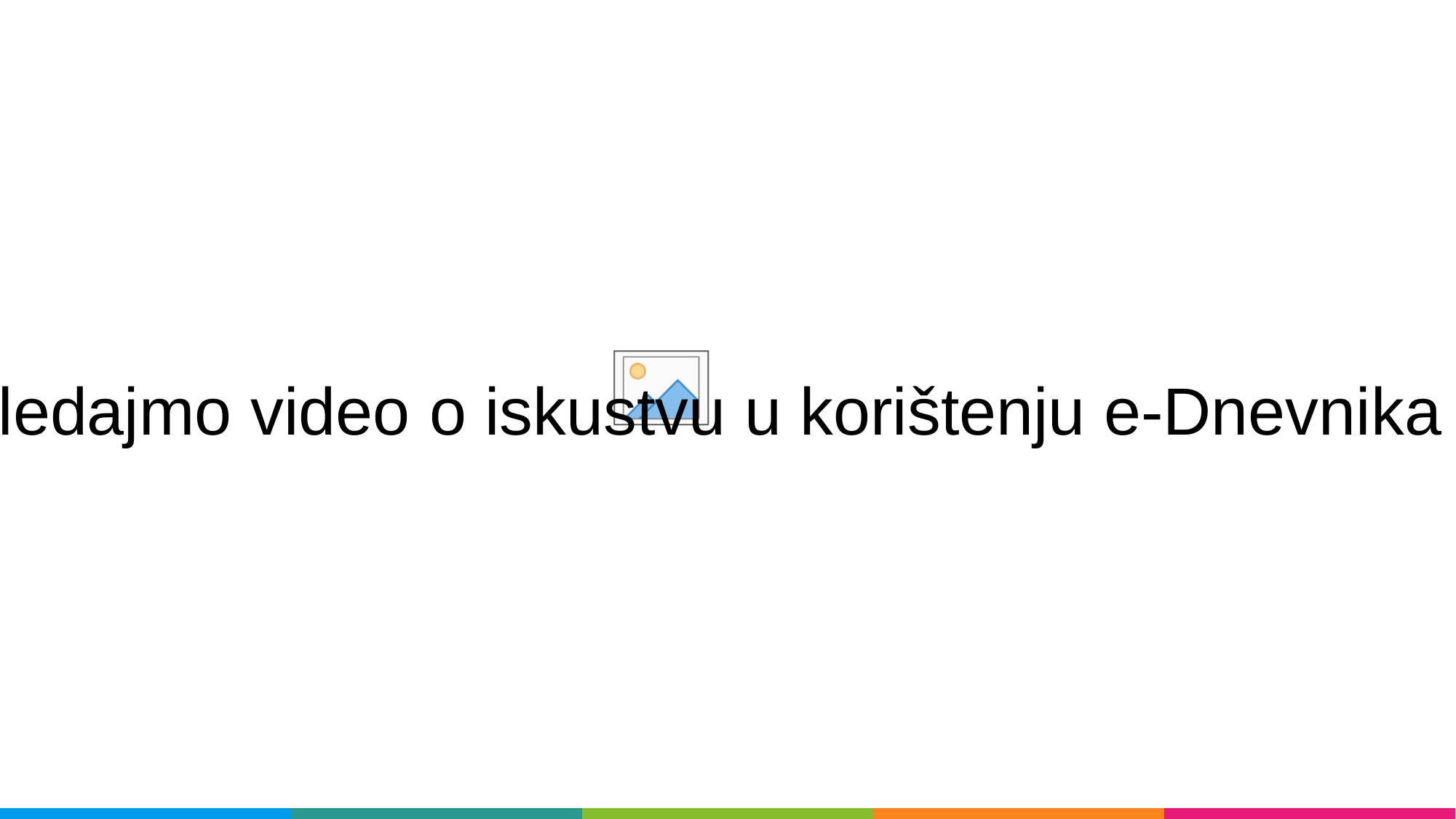

Pogledajmo video o iskustvu u korištenju e-Dnevnika